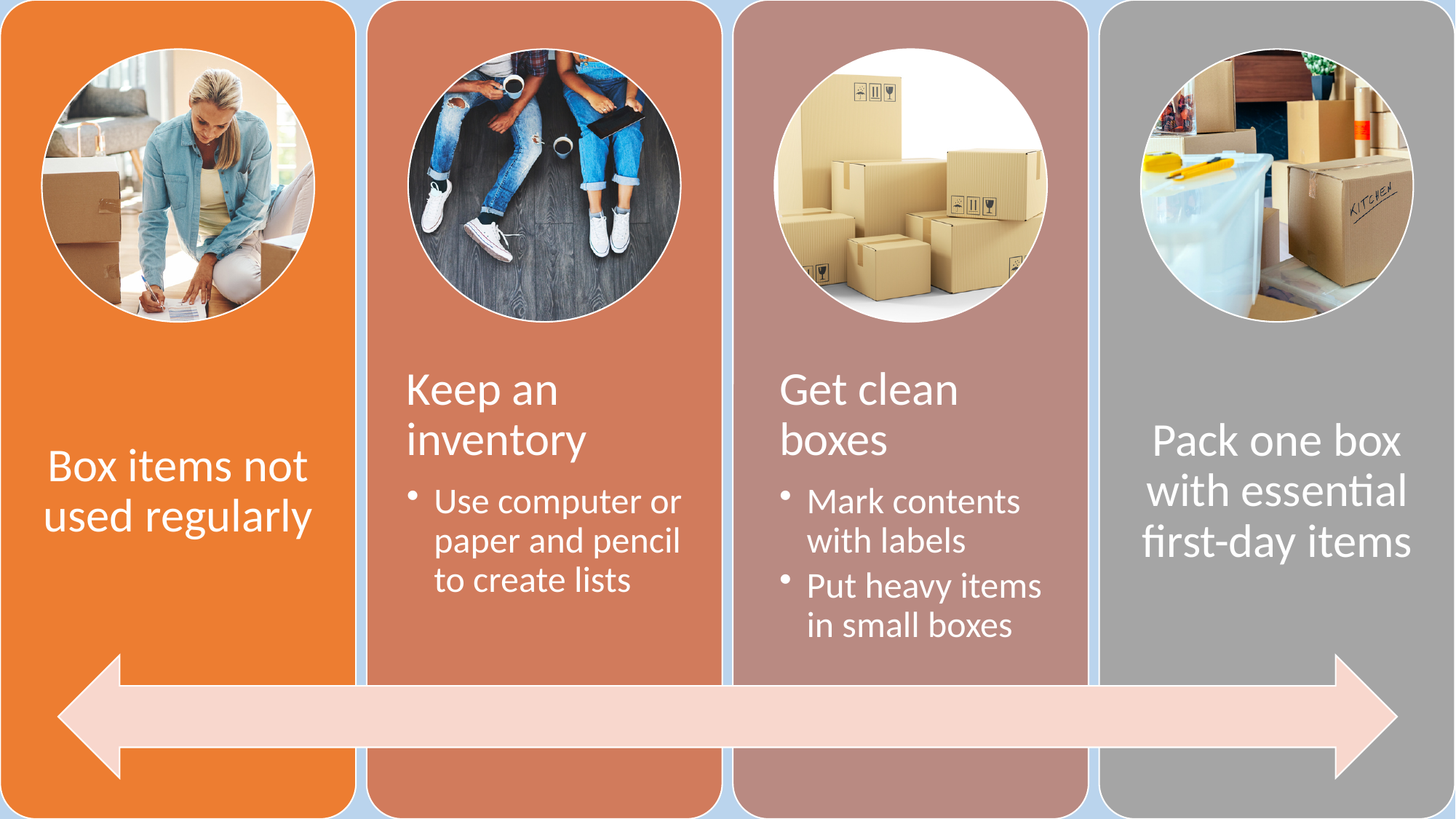

Box items not used regularly
Keep an inventory
Use computer or paper and pencil to create lists
Get clean boxes
Mark contents with labels
Put heavy items in small boxes
Pack one box with essential first-day items